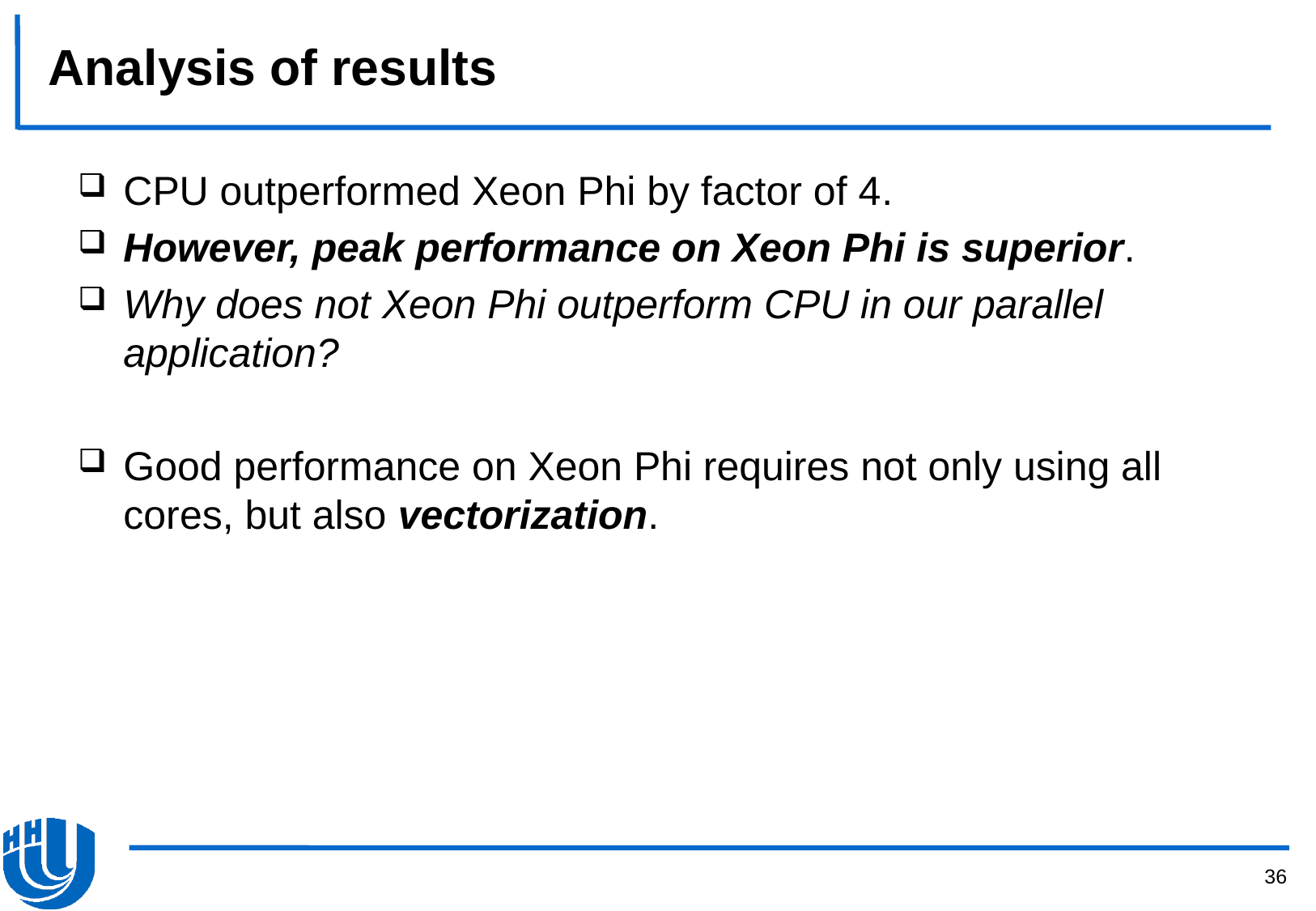

# Analysis of results
CPU outperformed Xeon Phi by factor of 4.
However, peak performance on Xeon Phi is superior.
Why does not Xeon Phi outperform CPU in our parallel application?

Good performance on Xeon Phi requires not only using all cores, but also vectorization.